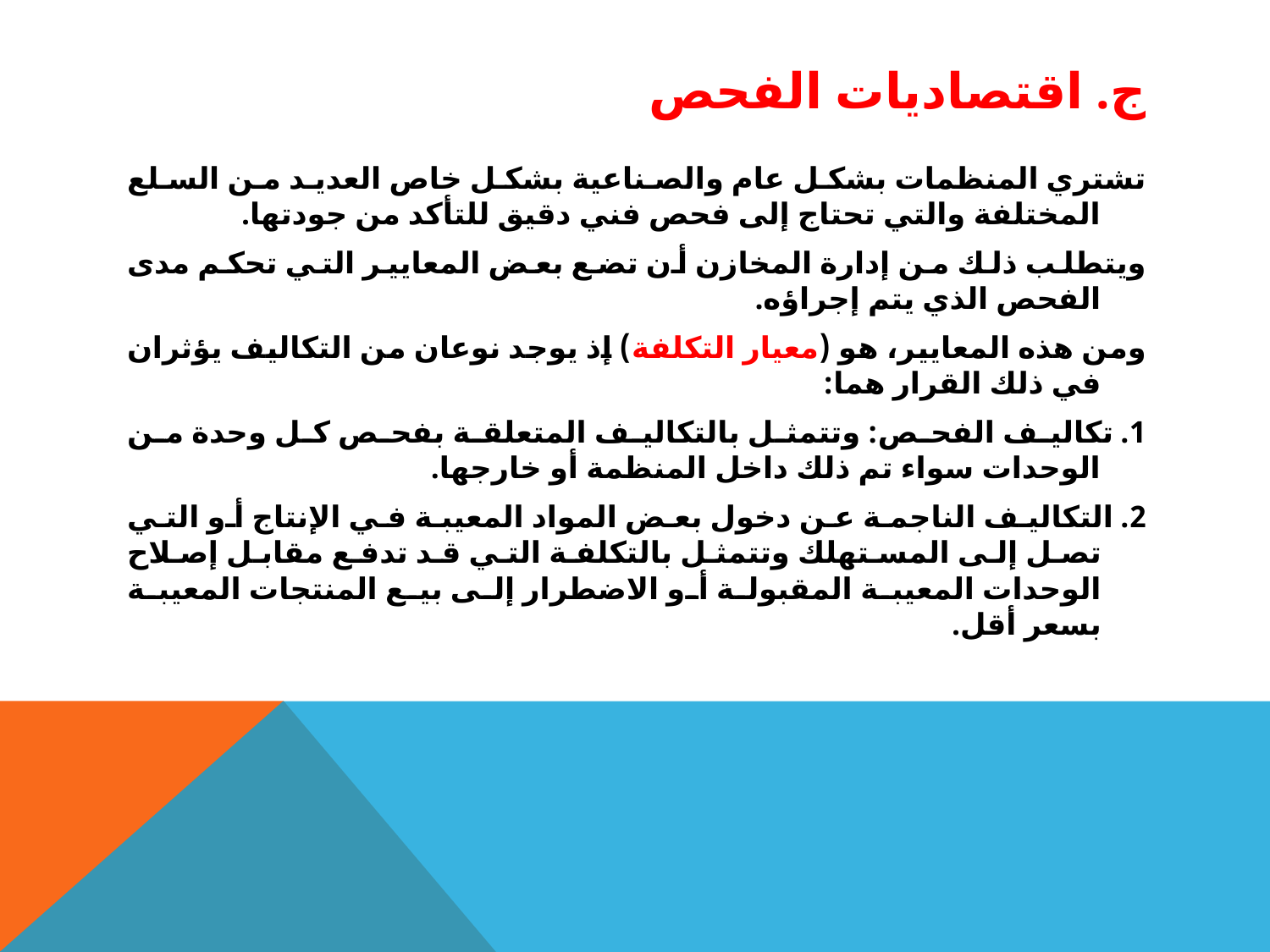

# ج. اقتصاديات الفحص
تشتري المنظمات بشكل عام والصناعية بشكل خاص العديد من السلع المختلفة والتي تحتاج إلى فحص فني دقيق للتأكد من جودتها.
ويتطلب ذلك من إدارة المخازن أن تضع بعض المعايير التي تحكم مدى الفحص الذي يتم إجراؤه.
ومن هذه المعايير، هو (معيار التكلفة) إذ يوجد نوعان من التكاليف يؤثران في ذلك القرار هما:
1. تكاليف الفحص: وتتمثل بالتكاليف المتعلقة بفحص كل وحدة من الوحدات سواء تم ذلك داخل المنظمة أو خارجها.
2. التكاليف الناجمة عن دخول بعض المواد المعيبة في الإنتاج أو التي تصل إلى المستهلك وتتمثل بالتكلفة التي قد تدفع مقابل إصلاح الوحدات المعيبة المقبولة أو الاضطرار إلى بيع المنتجات المعيبة بسعر أقل.